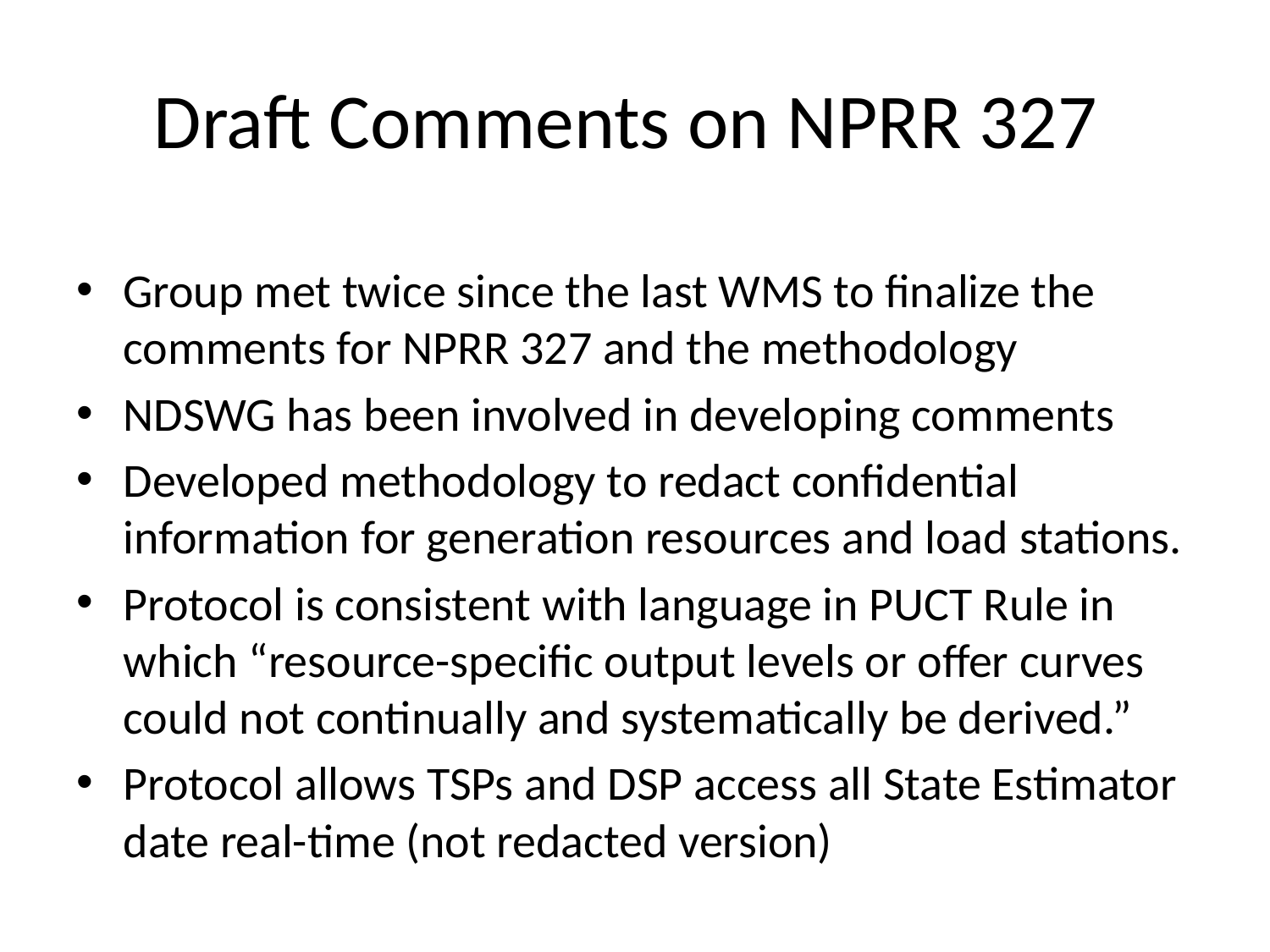

# Draft Comments on NPRR 327
Group met twice since the last WMS to finalize the comments for NPRR 327 and the methodology
NDSWG has been involved in developing comments
Developed methodology to redact confidential information for generation resources and load stations.
Protocol is consistent with language in PUCT Rule in which “resource-specific output levels or offer curves could not continually and systematically be derived.”
Protocol allows TSPs and DSP access all State Estimator date real-time (not redacted version)